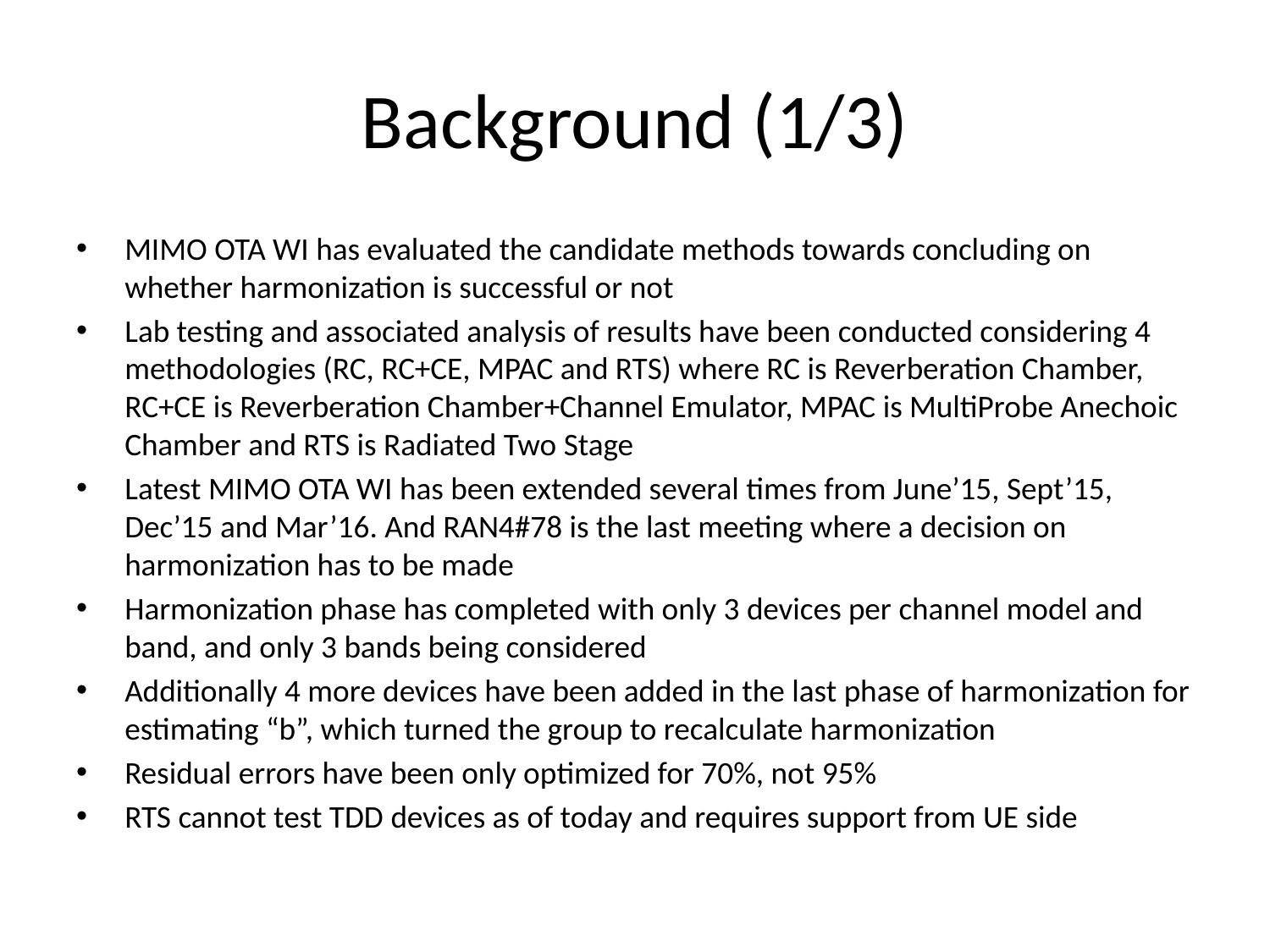

# Background (1/3)
MIMO OTA WI has evaluated the candidate methods towards concluding on whether harmonization is successful or not
Lab testing and associated analysis of results have been conducted considering 4 methodologies (RC, RC+CE, MPAC and RTS) where RC is Reverberation Chamber, RC+CE is Reverberation Chamber+Channel Emulator, MPAC is MultiProbe Anechoic Chamber and RTS is Radiated Two Stage
Latest MIMO OTA WI has been extended several times from June’15, Sept’15, Dec’15 and Mar’16. And RAN4#78 is the last meeting where a decision on harmonization has to be made
Harmonization phase has completed with only 3 devices per channel model and band, and only 3 bands being considered
Additionally 4 more devices have been added in the last phase of harmonization for estimating “b”, which turned the group to recalculate harmonization
Residual errors have been only optimized for 70%, not 95%
RTS cannot test TDD devices as of today and requires support from UE side